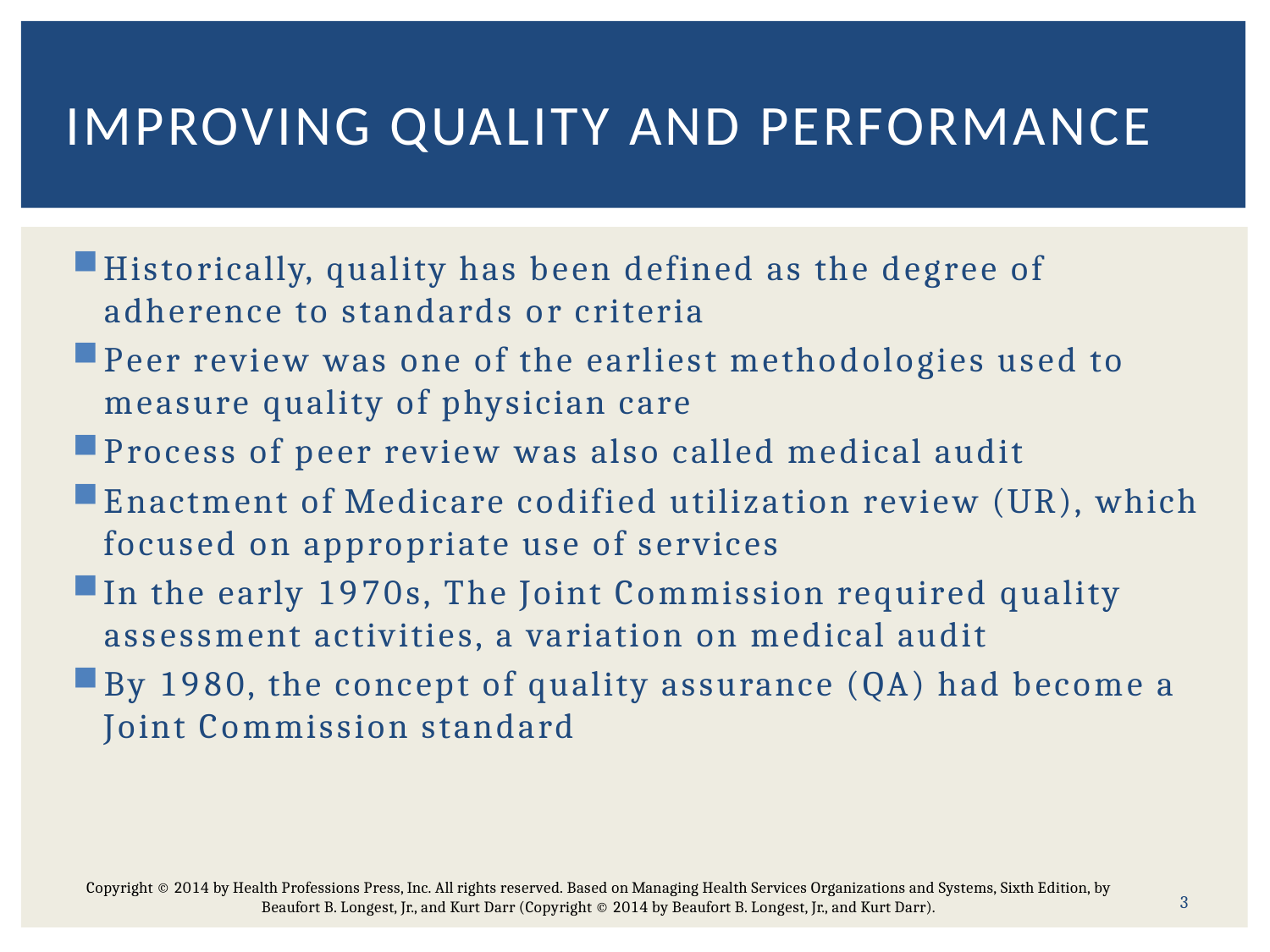

# Improving Quality and Performance
Historically, quality has been defined as the degree of adherence to standards or criteria
Peer review was one of the earliest methodologies used to measure quality of physician care
Process of peer review was also called medical audit
Enactment of Medicare codified utilization review (UR), which focused on appropriate use of services
In the early 1970s, The Joint Commission required quality assessment activities, a variation on medical audit
By 1980, the concept of quality assurance (QA) had become a Joint Commission standard

3